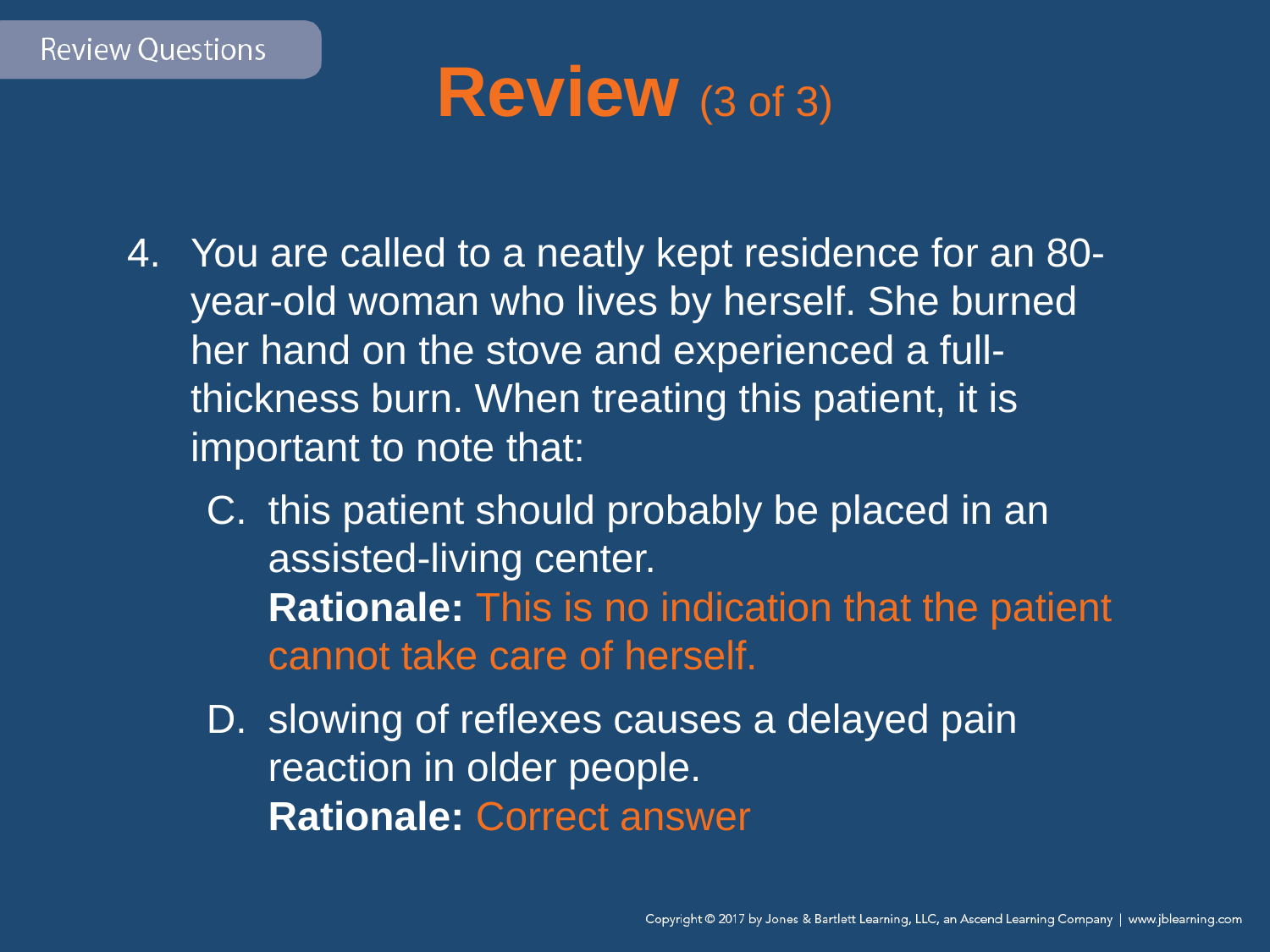

# Review (3 of 3)
You are called to a neatly kept residence for an 80-year-old woman who lives by herself. She burned her hand on the stove and experienced a full-thickness burn. When treating this patient, it is important to note that:
this patient should probably be placed in an assisted-living center.
Rationale: This is no indication that the patient cannot take care of herself.
slowing of reflexes causes a delayed pain reaction in older people.
Rationale: Correct answer